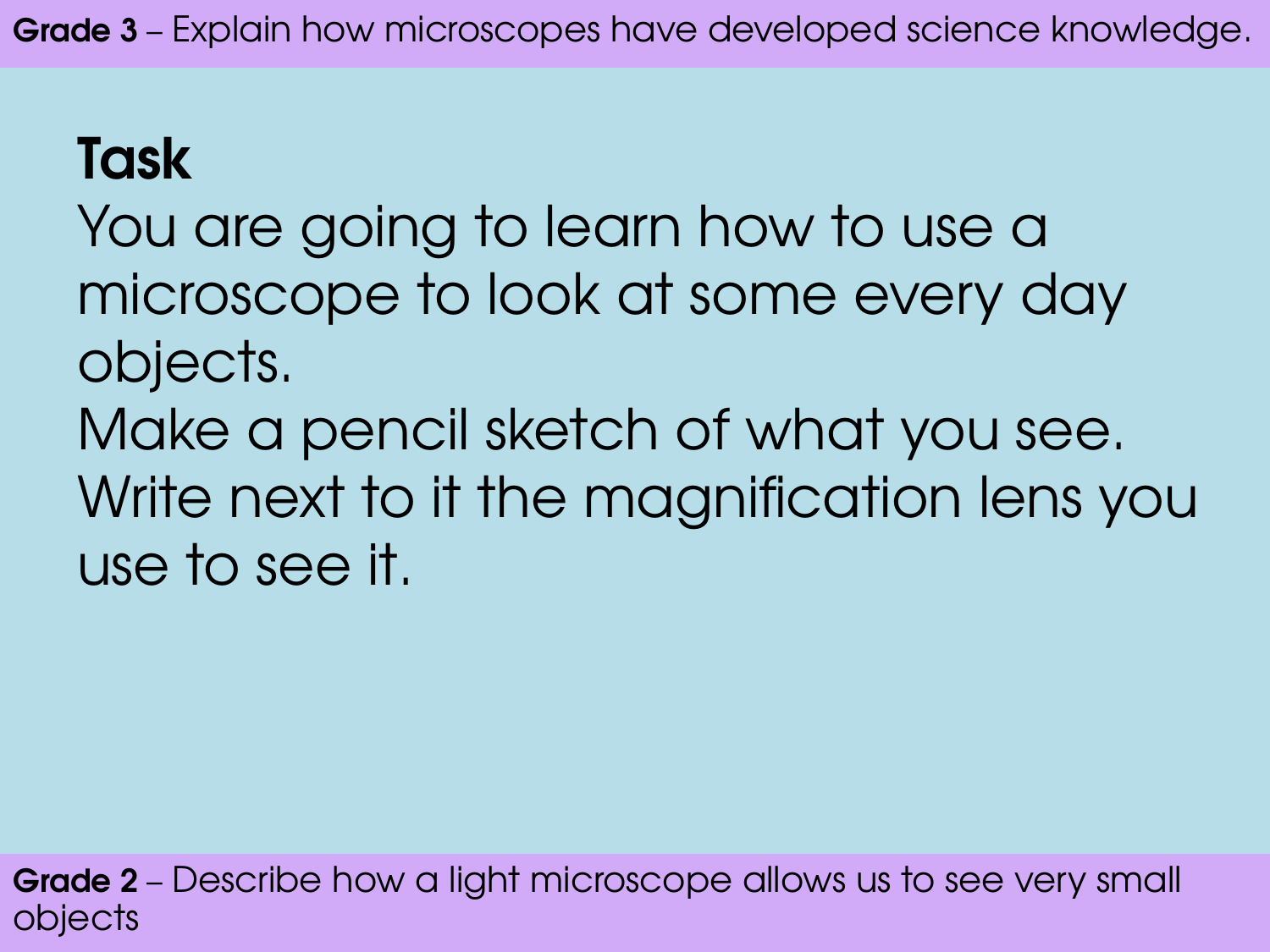

ASPIRE – Explain how microscopes have developed science knowledge.

Grade 3 – Explain how microscopes have developed science knowledge.

Task
You are going to learn how to use a microscope to look at some every day objects.
Make a pencil sketch of what you see. Write next to it the magnification lens you use to see it.

CHALLENGE – Describe how a light microscope allows us to see very small objects

Grade 2 – Describe how a light microscope allows us to see very small objects